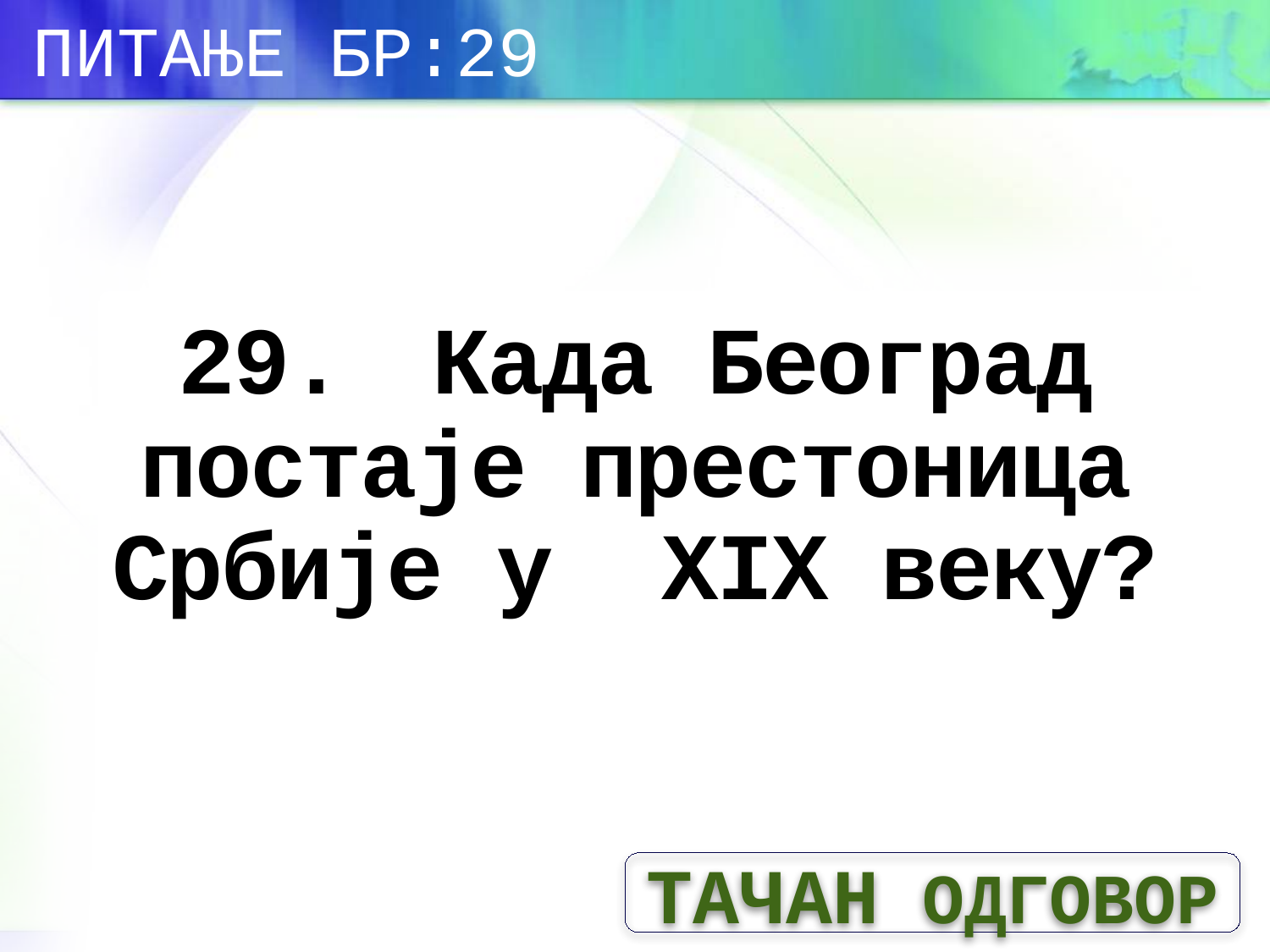

ПИТАЊЕ БР:29
# 29.	Када Београд постаје престоница Србије у  XIX веку?
ТАЧАН ОДГОВОР